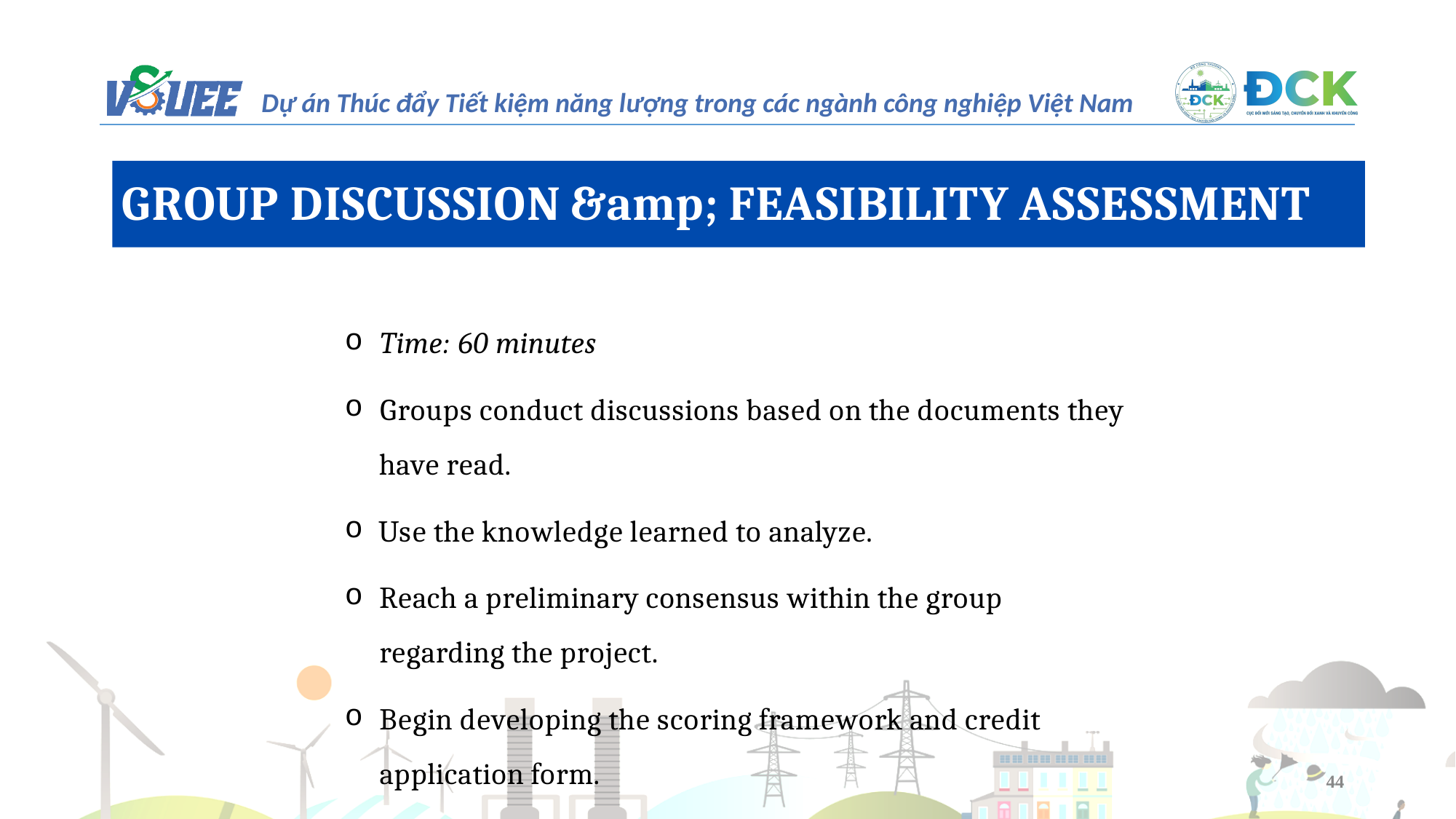

GROUP DISCUSSION &amp; FEASIBILITY ASSESSMENT

Time: 60 minutes
Groups conduct discussions based on the documents they have read.
Use the knowledge learned to analyze.
Reach a preliminary consensus within the group regarding the project.
Begin developing the scoring framework and credit application form.
44